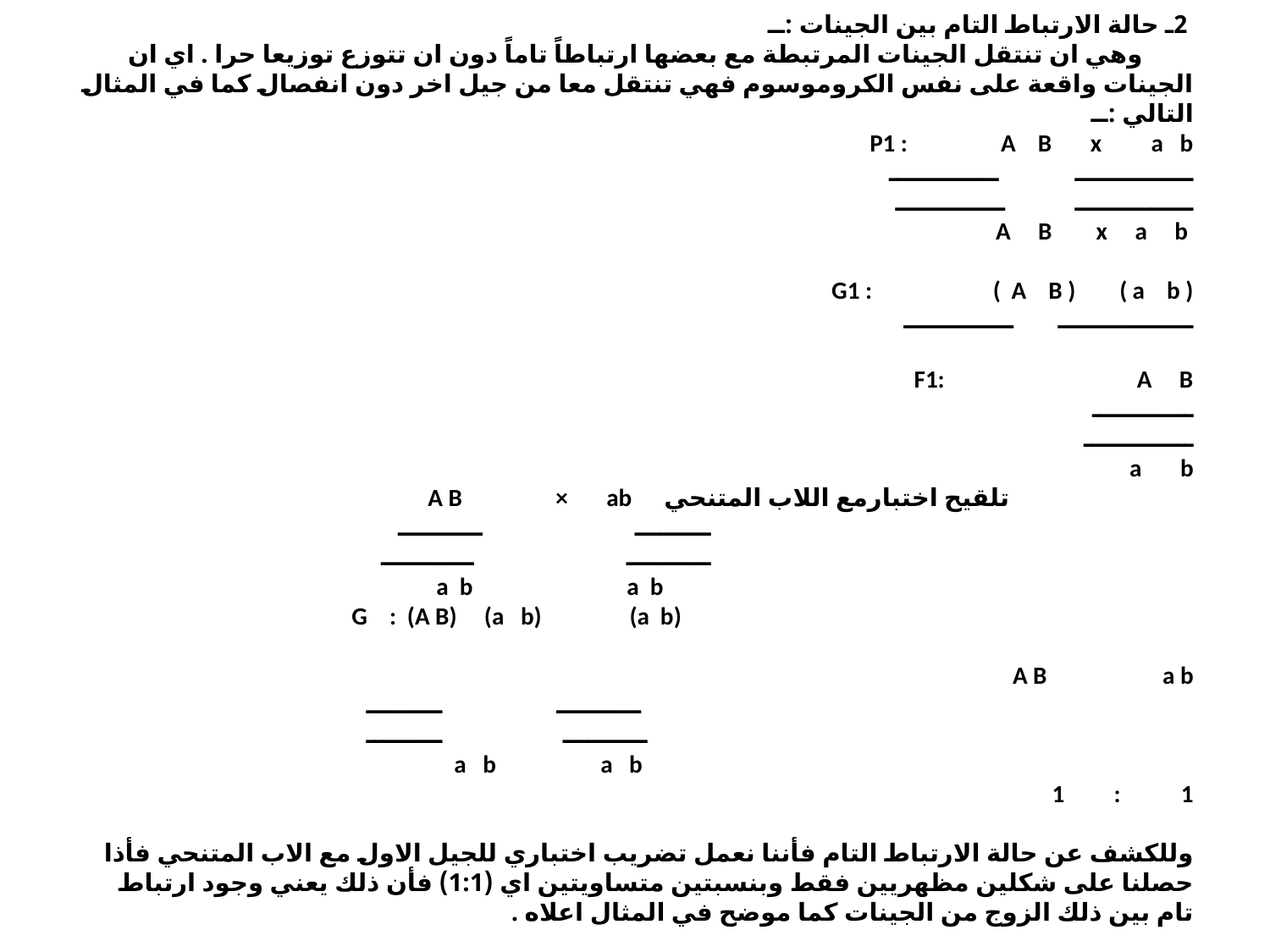

# 2ـ حالة الارتباط التام بين الجينات :ــ وهي ان تنتقل الجينات المرتبطة مع بعضها ارتباطاً تاماً دون ان تتوزع توزيعا حرا . اي ان الجينات واقعة على نفس الكروموسوم فهي تنتقل معا من جيل اخر دون انفصال كما في المثال التالي :ــ P1 :                 A    B       x         a   b ــــــــــــــ            ـــــــــــــ ــــــــــــــ           ـــــــــــــ A     B        x     a     b G1 :                      (  A    B )        ( a    b ) ــــــــــــــــ       ـــــــــــــ F1:                                   A     B ــــــــــــ ـــــــــــــ a       b تلقيح اختبارمع اللاب المتنحي     A B                 ×       ab ـــــــــ                        ــــــــــ ــــــــــ                        ـــــــــــ a  b                            a  b G    :  (A B)     (a   b)                (a  b) A B                     a b ــــــــــ                  ـــــــــ ــــــــــ                   ـــــــــ a   b                   a   b 1         :           1 وللكشف عن حالة الارتباط التام فأننا نعمل تضريب اختباري للجيل الاول مع الاب المتنحي فأذا حصلنا على شكلين مظهريين فقط وبنسبتين متساويتين اي (1:1) فأن ذلك يعني وجود ارتباط تام بين ذلك الزوج من الجينات كما موضح في المثال اعلاه .